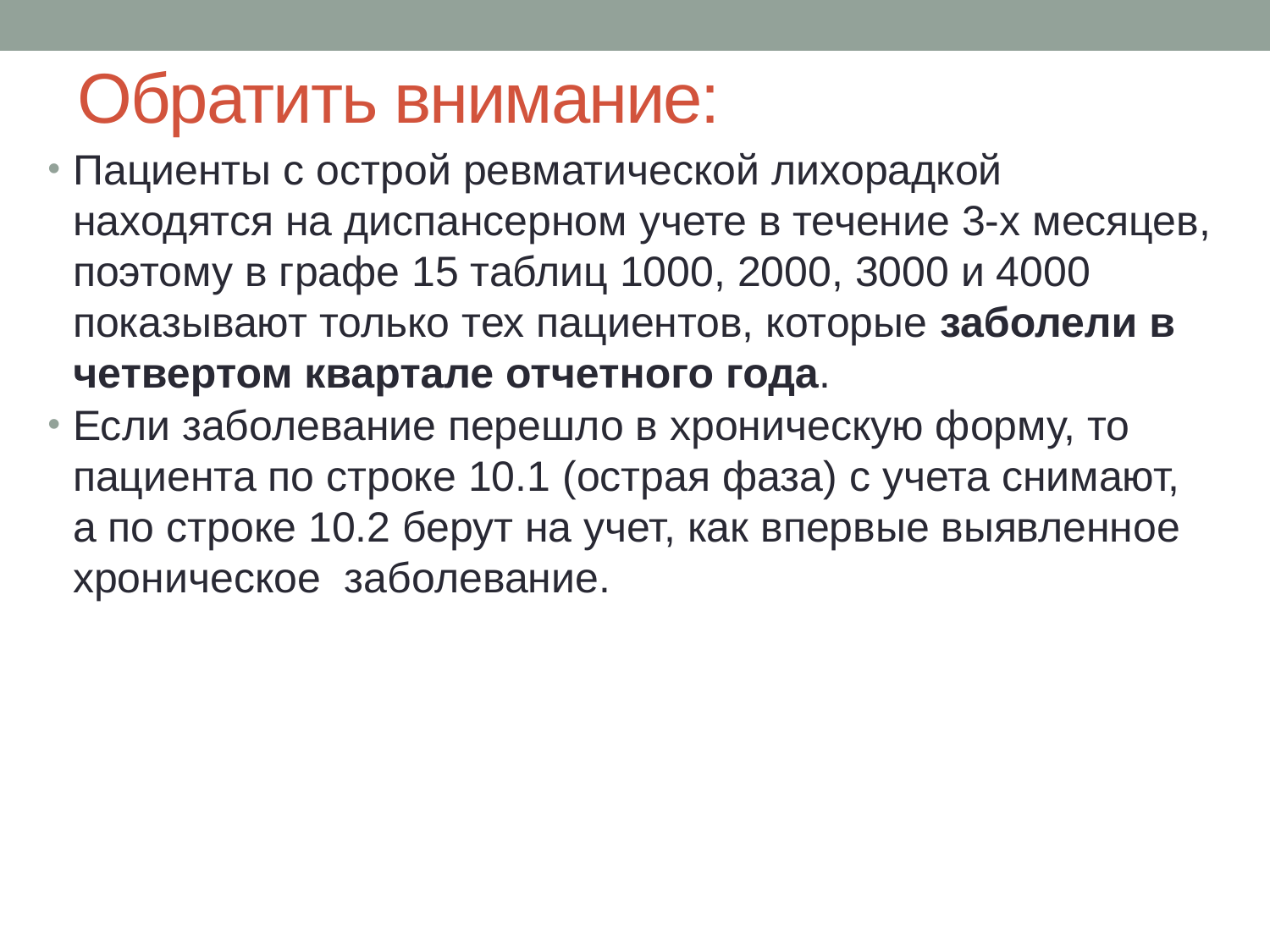

# Обратить внимание:
Пациенты с острой ревматической лихорадкой  находятся на диспансерном учете в течение 3-х месяцев, поэтому в графе 15 таблиц 1000, 2000, 3000 и 4000 показывают только тех пациентов, которые заболели в четвертом квартале отчетного года.
Если заболевание перешло в хроническую форму, то пациента по строке 10.1 (острая фаза) с учета снимают, а по строке 10.2 берут на учет, как впервые выявленное хроническое  заболевание.